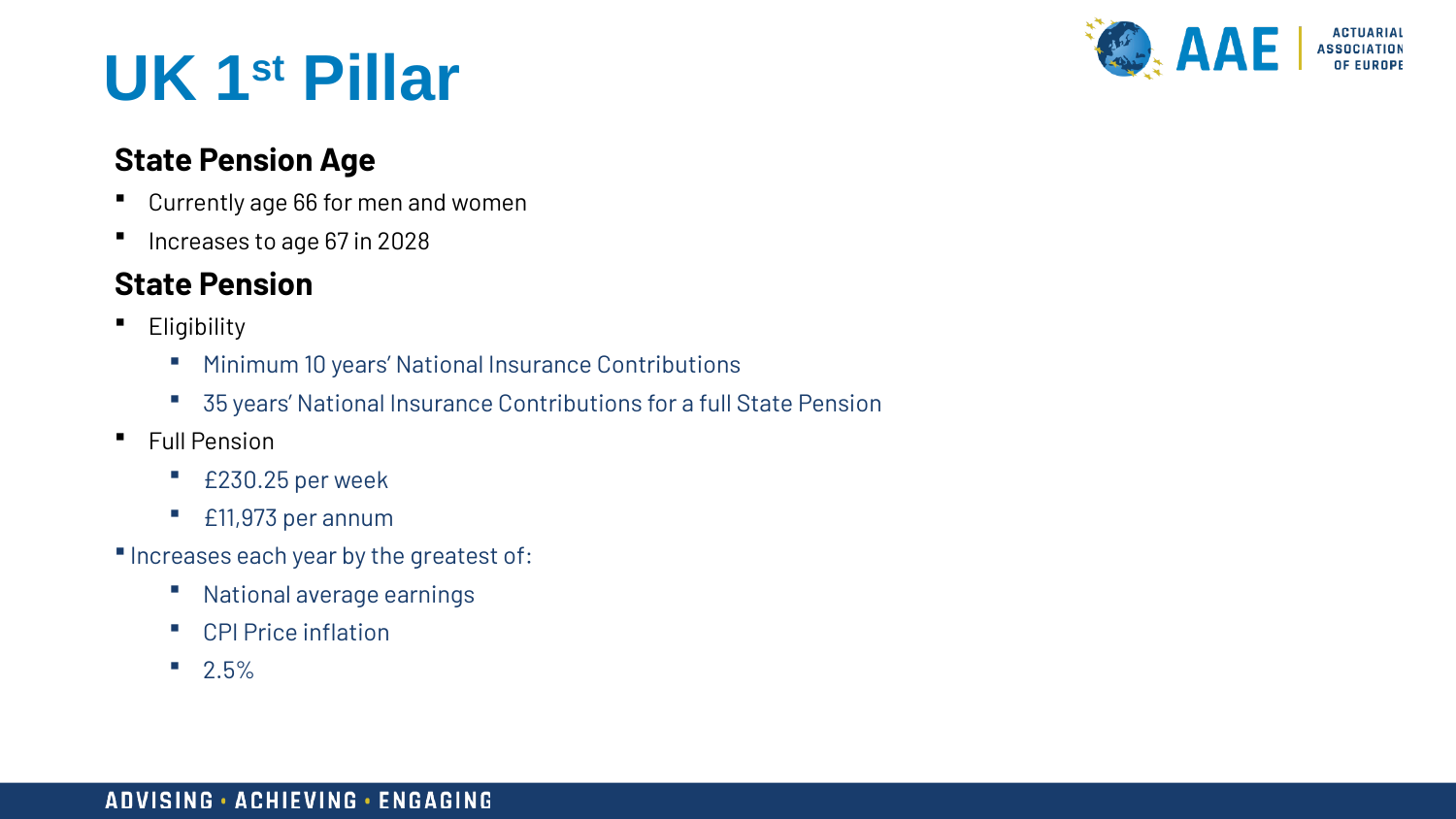

UK 1st Pillar
State Pension Age
Currently age 66 for men and women
Increases to age 67 in 2028
State Pension
Eligibility
Minimum 10 years’ National Insurance Contributions
35 years’ National Insurance Contributions for a full State Pension
Full Pension
£230.25 per week
£11,973 per annum
Increases each year by the greatest of:
National average earnings
CPI Price inflation
2.5%